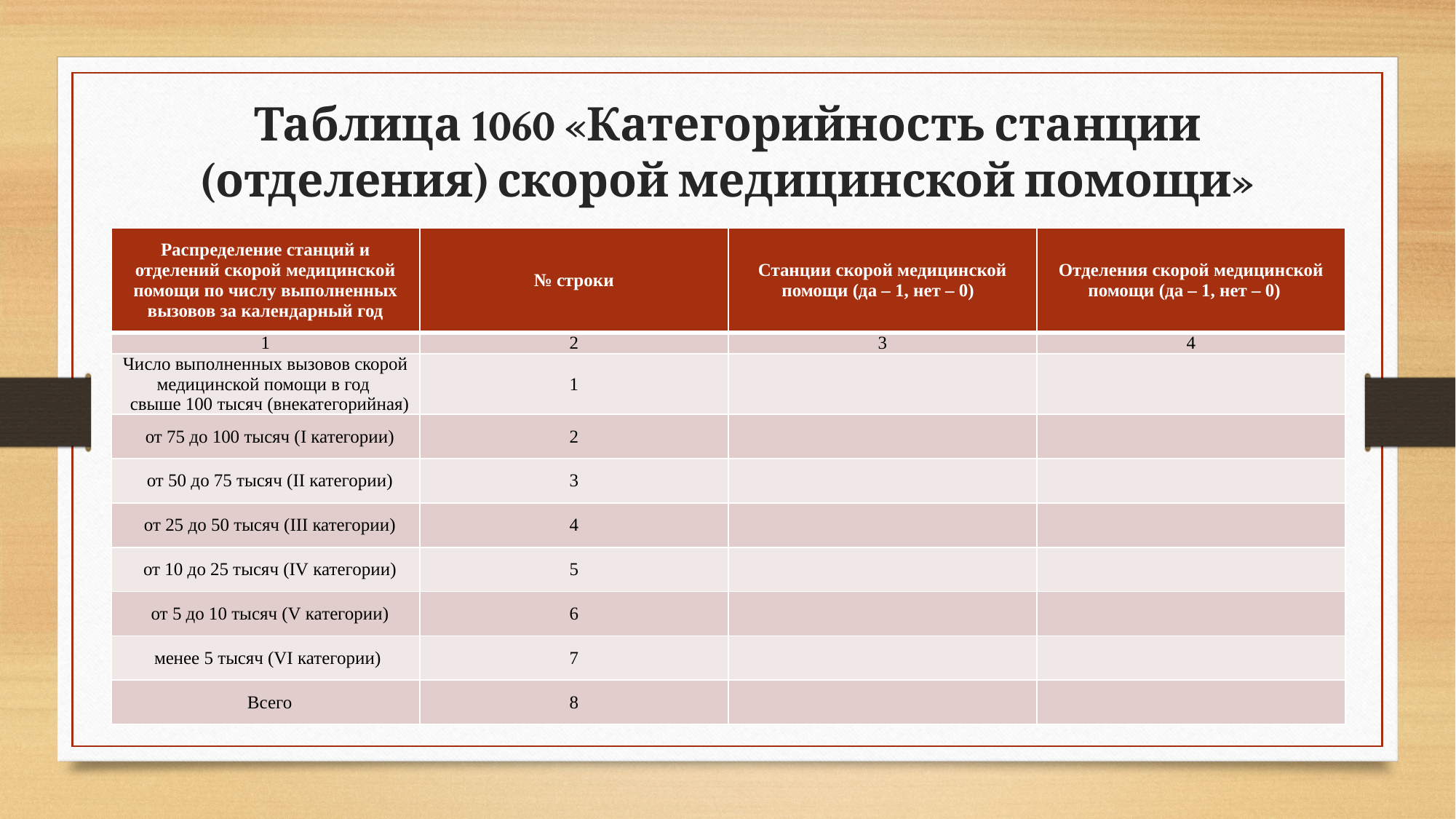

Таблица 1060 «Категорийность станции (отделения) скорой медицинской помощи»
| Распределение станций и отделений скорой медицинской помощи по числу выполненных вызовов за календарный год | № строки | Станции скорой медицинской помощи (да – 1, нет – 0) | Отделения скорой медицинской помощи (да – 1, нет – 0) |
| --- | --- | --- | --- |
| 1 | 2 | 3 | 4 |
| Число выполненных вызовов скорой медицинской помощи в год свыше 100 тысяч (внекатегорийная) | 1 |  |  |
| от 75 до 100 тысяч (I категории) | 2 |  |  |
| от 50 до 75 тысяч (II категории) | 3 |  |  |
| от 25 до 50 тысяч (III категории) | 4 |  |  |
| от 10 до 25 тысяч (IV категории) | 5 |  |  |
| от 5 до 10 тысяч (V категории) | 6 |  |  |
| менее 5 тысяч (VI категории) | 7 |  |  |
| Всего | 8 |  |  |